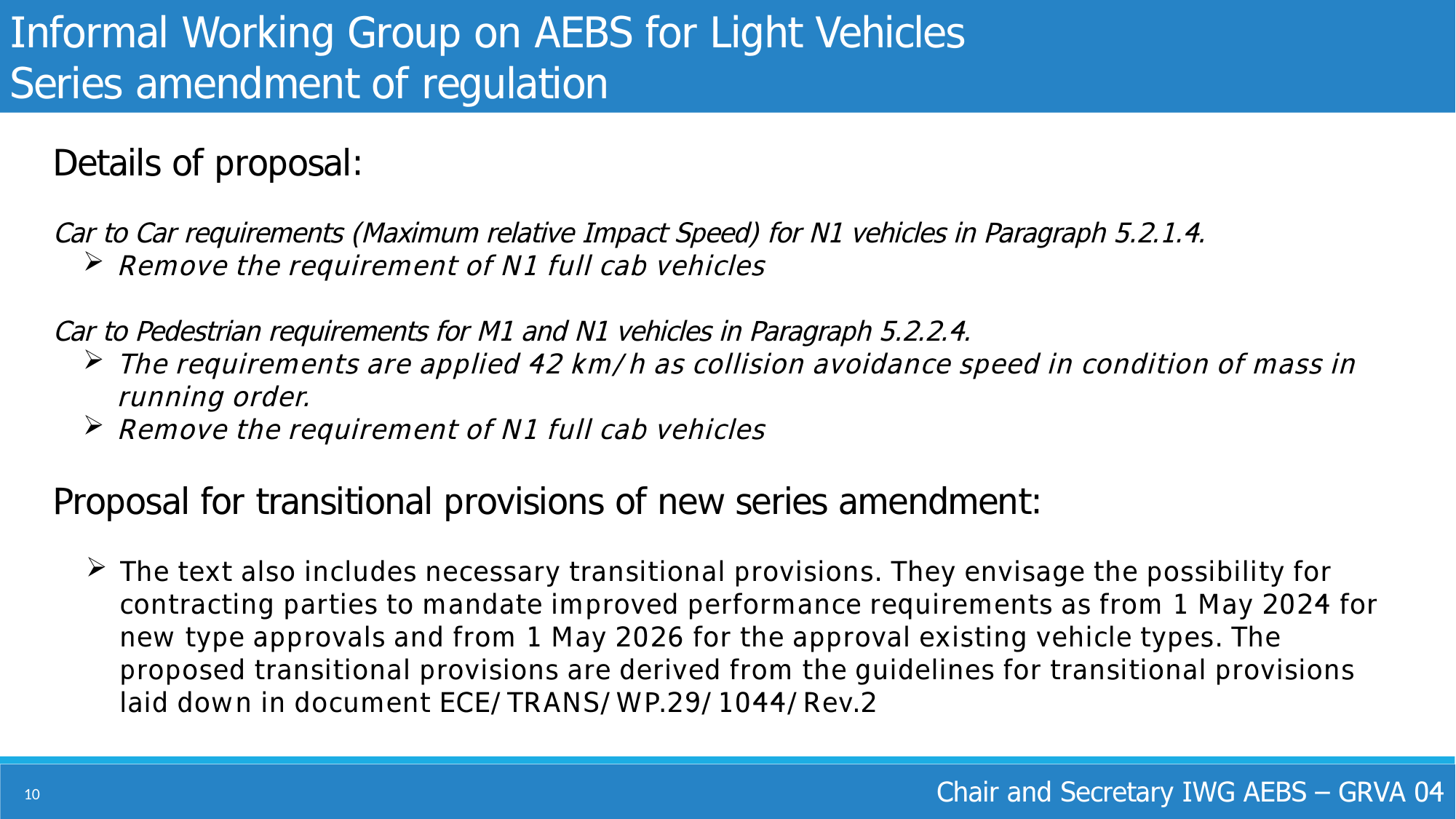

Informal Working Group on AEBS for Light Vehicles
Series amendment of regulation
Details of proposal:

Car to Car requirements (Maximum relative Impact Speed) for N1 vehicles in Paragraph 5.2.1.4.
Remove the requirement of N1 full cab vehicles

Car to Pedestrian requirements for M1 and N1 vehicles in Paragraph 5.2.2.4.
The requirements are applied 42 km/h as collision avoidance speed in condition of mass in running order.
Remove the requirement of N1 full cab vehicles

Proposal for transitional provisions of new series amendment:

The text also includes necessary transitional provisions. They envisage the possibility for contracting parties to mandate improved performance requirements as from 1 May 2024 for new type approvals and from 1 May 2026 for the approval existing vehicle types. The proposed transitional provisions are derived from the guidelines for transitional provisions laid down in document ECE/TRANS/WP.29/1044/Rev.2
Chair and Secretary IWG AEBS – GRVA 04
10